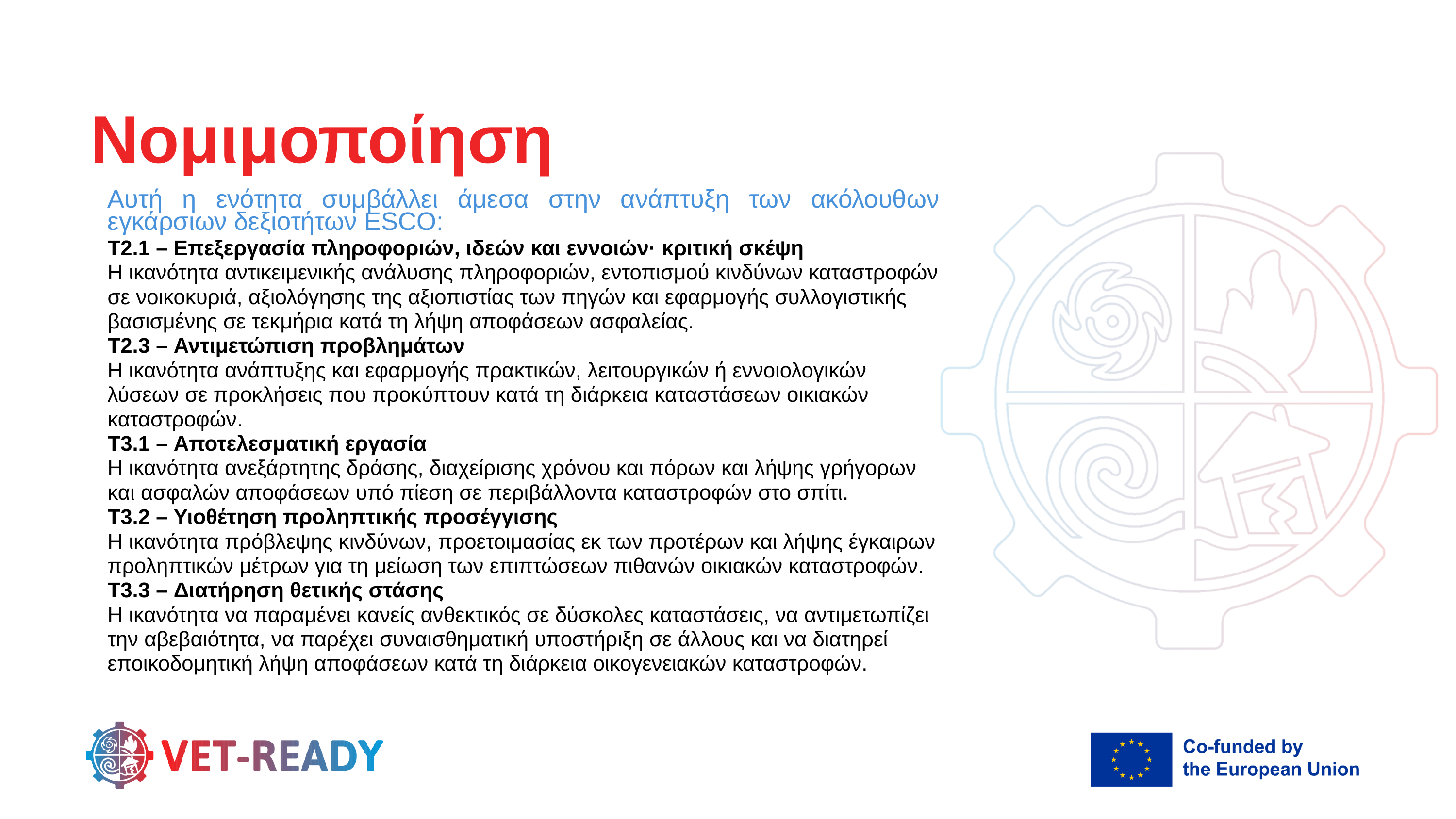

Νομιμοποίηση

Αυτή η ενότητα συμβάλλει άμεσα στην ανάπτυξη των ακόλουθων εγκάρσιων δεξιοτήτων ESCO:
T2.1 – Επεξεργασία πληροφοριών, ιδεών και εννοιών· κριτική σκέψη
Η ικανότητα αντικειμενικής ανάλυσης πληροφοριών, εντοπισμού κινδύνων καταστροφών σε νοικοκυριά, αξιολόγησης της αξιοπιστίας των πηγών και εφαρμογής συλλογιστικής βασισμένης σε τεκμήρια κατά τη λήψη αποφάσεων ασφαλείας.
T2.3 – Αντιμετώπιση προβλημάτων
Η ικανότητα ανάπτυξης και εφαρμογής πρακτικών, λειτουργικών ή εννοιολογικών λύσεων σε προκλήσεις που προκύπτουν κατά τη διάρκεια καταστάσεων οικιακών καταστροφών.
T3.1 – Αποτελεσματική εργασία
Η ικανότητα ανεξάρτητης δράσης, διαχείρισης χρόνου και πόρων και λήψης γρήγορων και ασφαλών αποφάσεων υπό πίεση σε περιβάλλοντα καταστροφών στο σπίτι.
T3.2 – Υιοθέτηση προληπτικής προσέγγισης
Η ικανότητα πρόβλεψης κινδύνων, προετοιμασίας εκ των προτέρων και λήψης έγκαιρων προληπτικών μέτρων για τη μείωση των επιπτώσεων πιθανών οικιακών καταστροφών.
T3.3 – Διατήρηση θετικής στάσης
Η ικανότητα να παραμένει κανείς ανθεκτικός σε δύσκολες καταστάσεις, να αντιμετωπίζει την αβεβαιότητα, να παρέχει συναισθηματική υποστήριξη σε άλλους και να διατηρεί εποικοδομητική λήψη αποφάσεων κατά τη διάρκεια οικογενειακών καταστροφών.